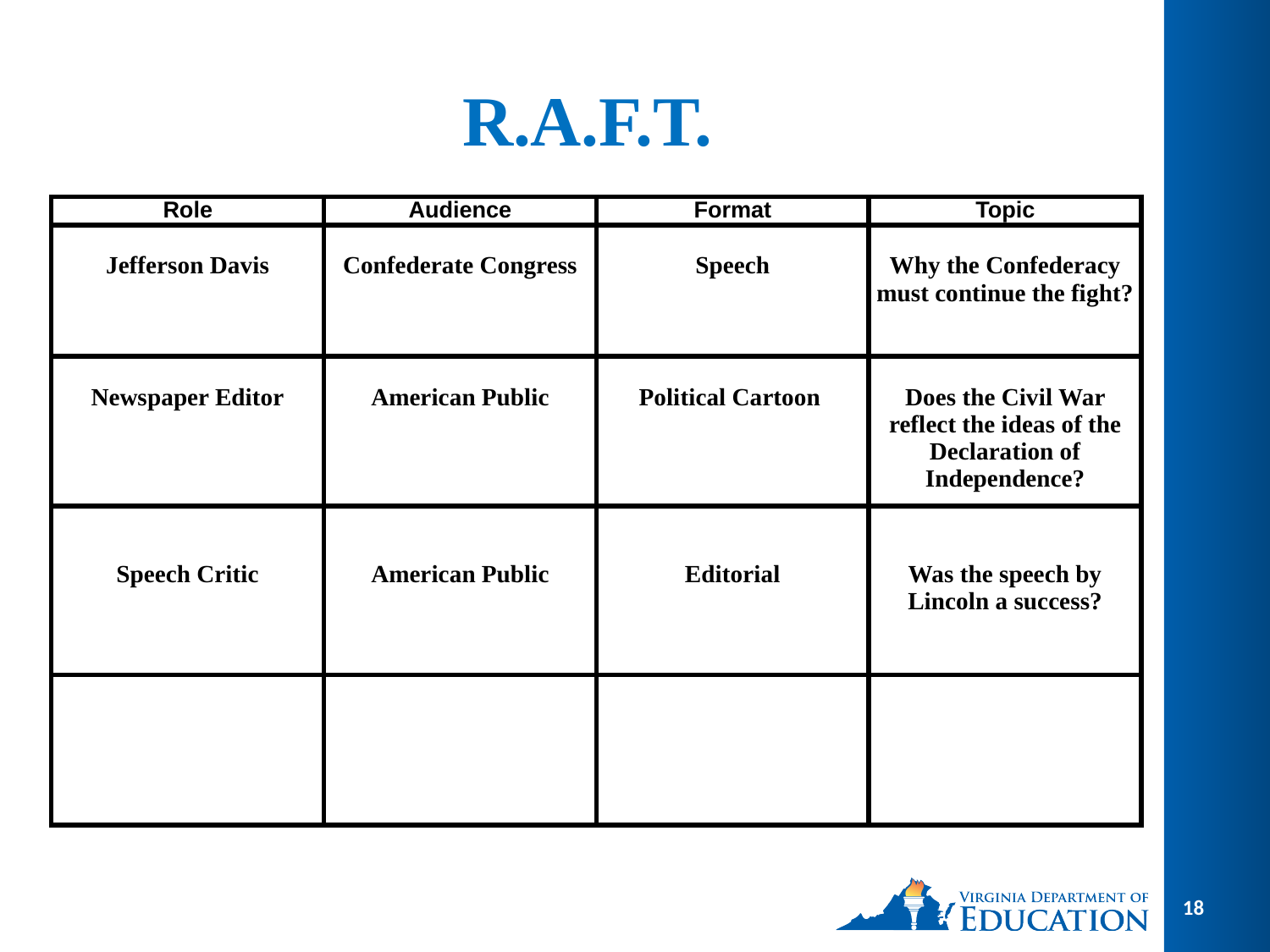

# R.A.F.T.
| Role | Audience | Format | Topic |
| --- | --- | --- | --- |
| Jefferson Davis | Confederate Congress | Speech | Why the Confederacy must continue the fight? |
| Newspaper Editor | American Public | Political Cartoon | Does the Civil War reflect the ideas of the Declaration of Independence? |
| Speech Critic | American Public | Editorial | Was the speech by Lincoln a success? |
|  |  |  |  |
18